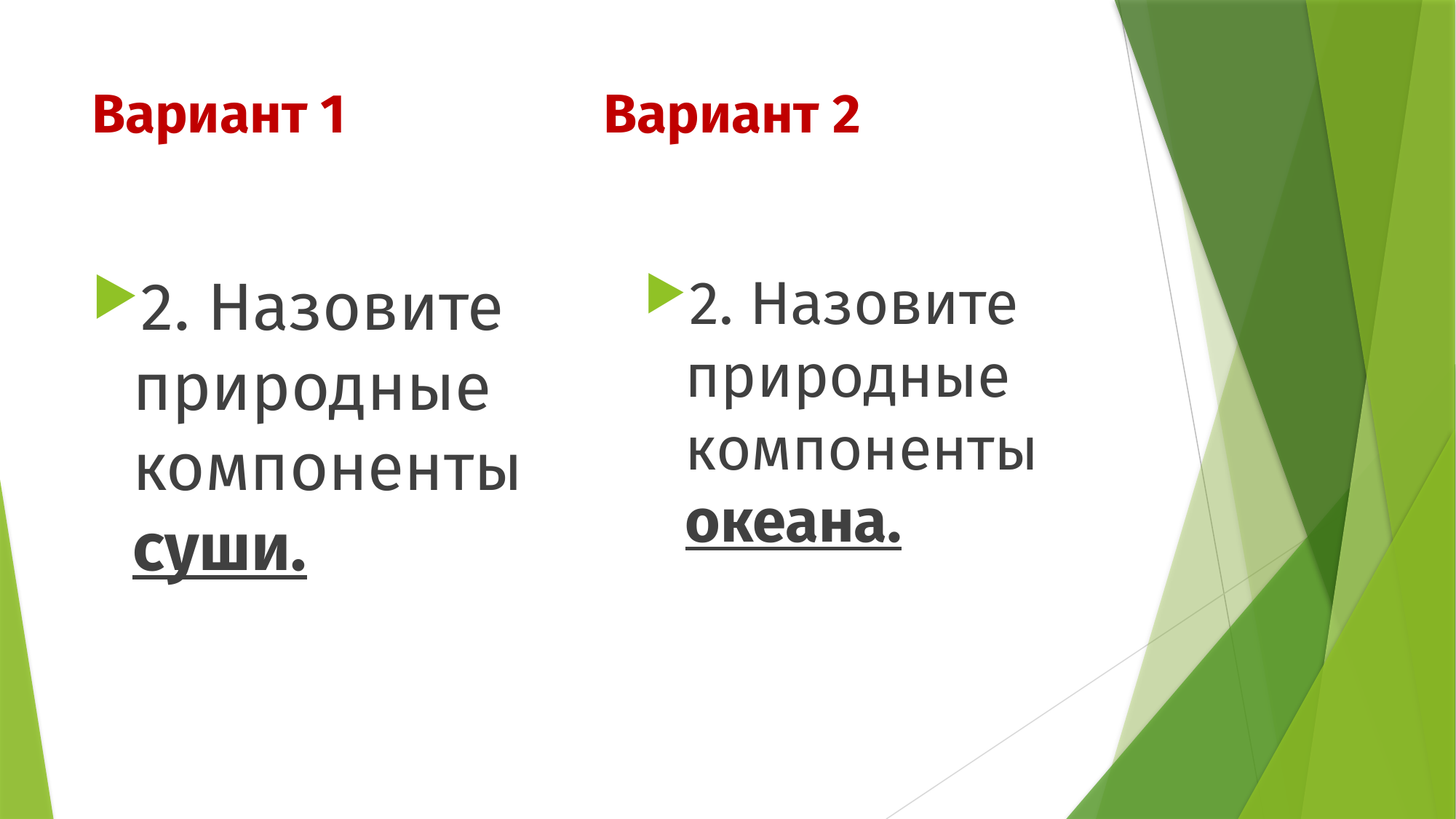

# Вариант 1                    Вариант 2
2. Назовите природные компоненты суши.
2. Назовите природные компоненты океана.